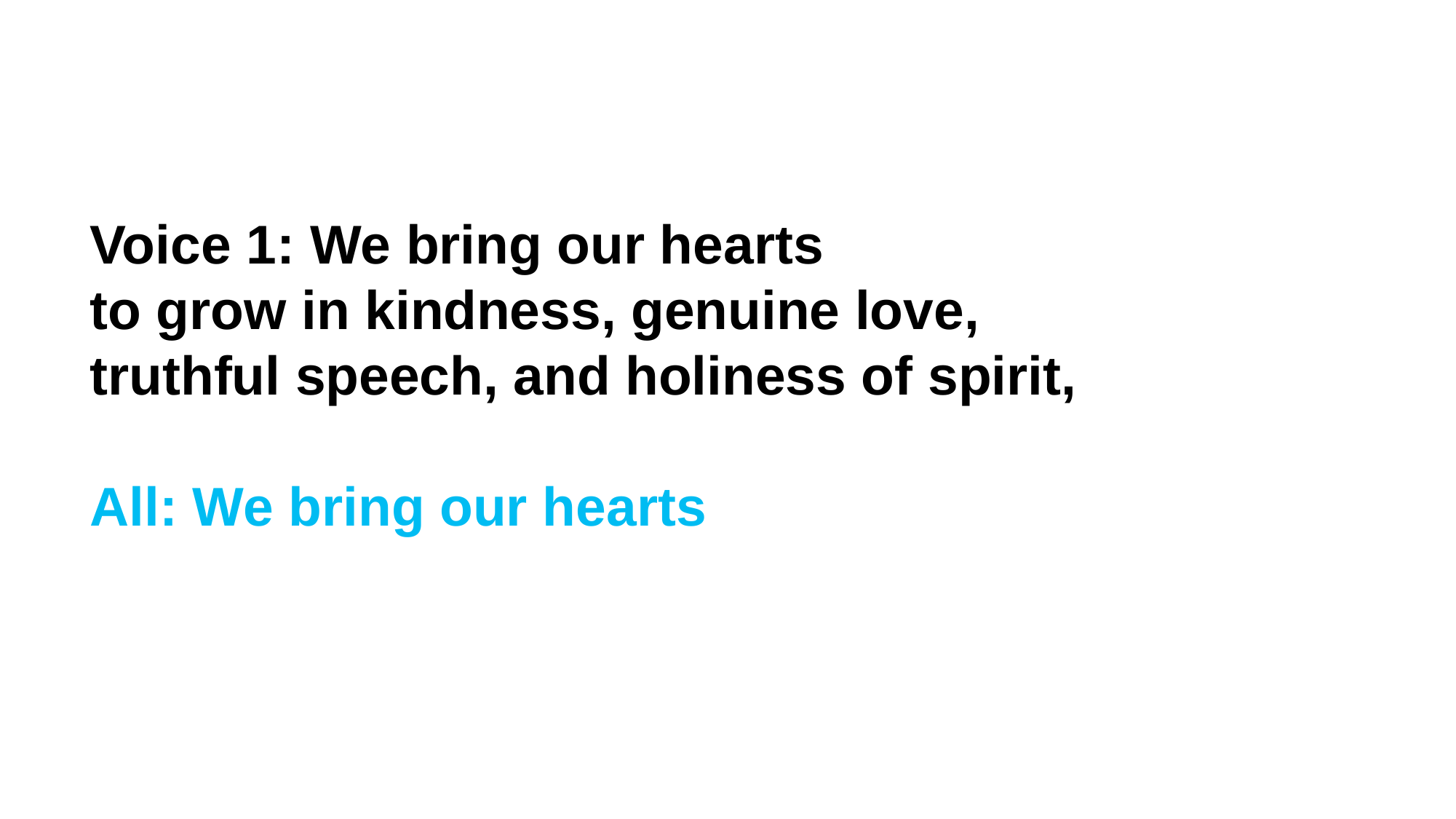

Voice 1: We bring our hearts
to grow in kindness, genuine love,
truthful speech, and holiness of spirit,
All: We bring our hearts